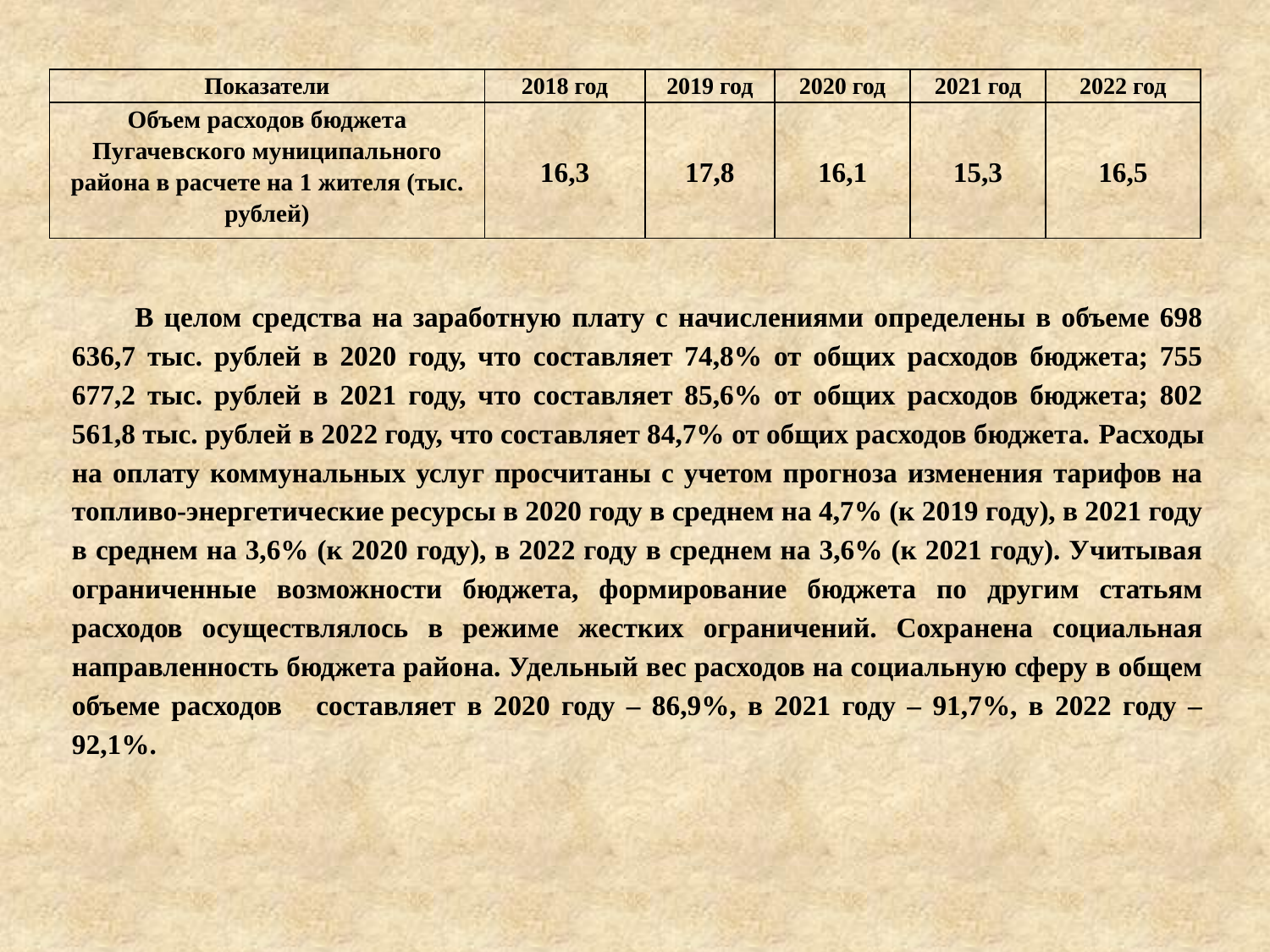

| Показатели | 2018 год | 2019 год | 2020 год | 2021 год | 2022 год |
| --- | --- | --- | --- | --- | --- |
| Объем расходов бюджета Пугачевского муниципального района в расчете на 1 жителя (тыс. рублей) | 16,3 | 17,8 | 16,1 | 15,3 | 16,5 |
      В целом средства на заработную плату с начислениями определены в объеме 698 636,7 тыс. рублей в 2020 году, что составляет 74,8% от общих расходов бюджета; 755 677,2 тыс. рублей в 2021 году, что составляет 85,6% от общих расходов бюджета; 802 561,8 тыс. рублей в 2022 году, что составляет 84,7% от общих расходов бюджета. Расходы на оплату коммунальных услуг просчитаны с учетом прогноза изменения тарифов на топливо-энергетические ресурсы в 2020 году в среднем на 4,7% (к 2019 году), в 2021 году в среднем на 3,6% (к 2020 году), в 2022 году в среднем на 3,6% (к 2021 году). Учитывая ограниченные возможности бюджета, формирование бюджета по другим статьям расходов осуществлялось в режиме жестких ограничений. Сохранена социальная направленность бюджета района. Удельный вес расходов на социальную сферу в общем объеме расходов   составляет в 2020 году – 86,9%, в 2021 году – 91,7%, в 2022 году – 92,1%.